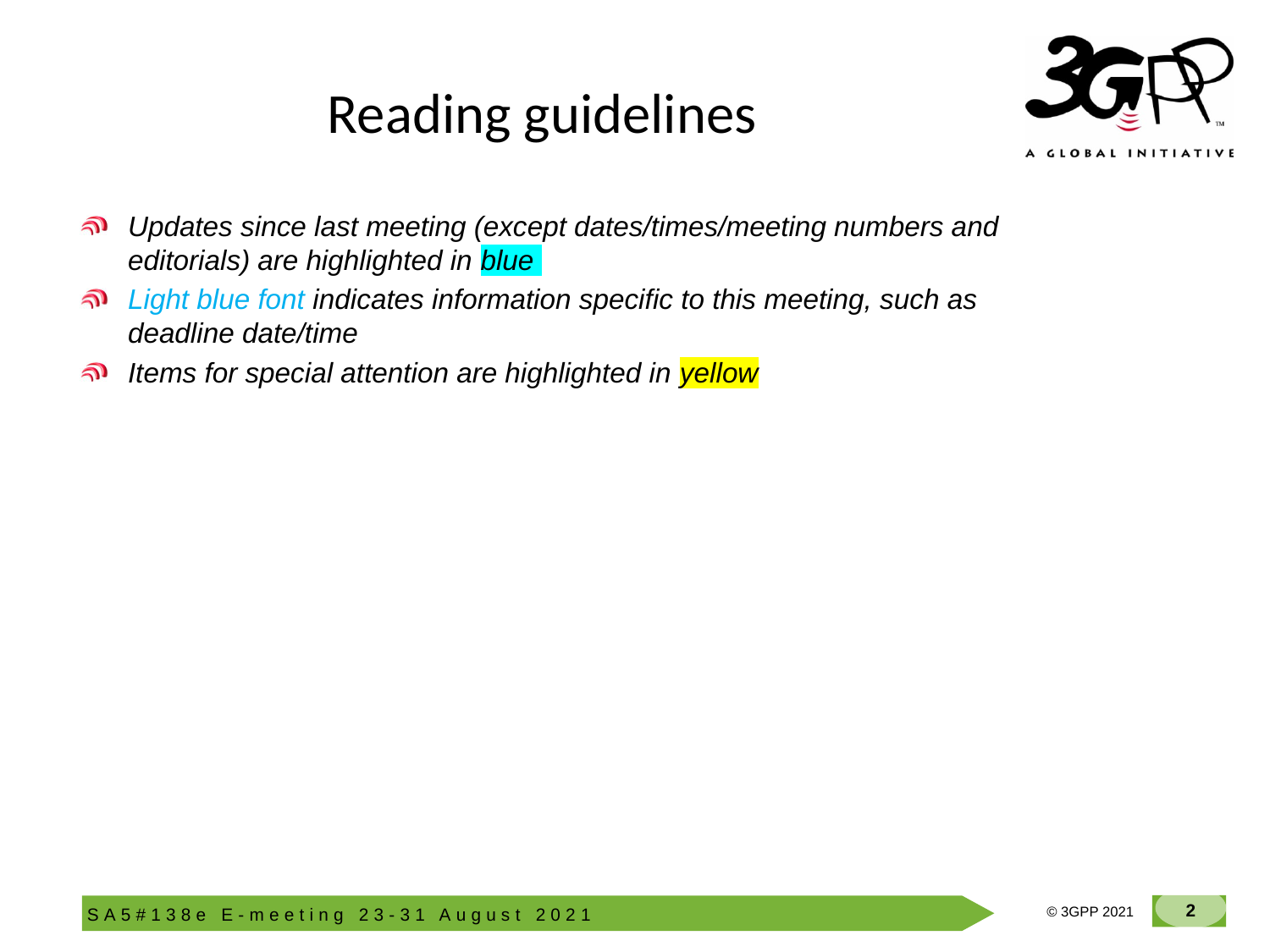

# Reading guidelines
Updates since last meeting (except dates/times/meeting numbers and editorials) are highlighted in blue
Light blue font indicates information specific to this meeting, such as deadline date/time
Items for special attention are highlighted in yellow